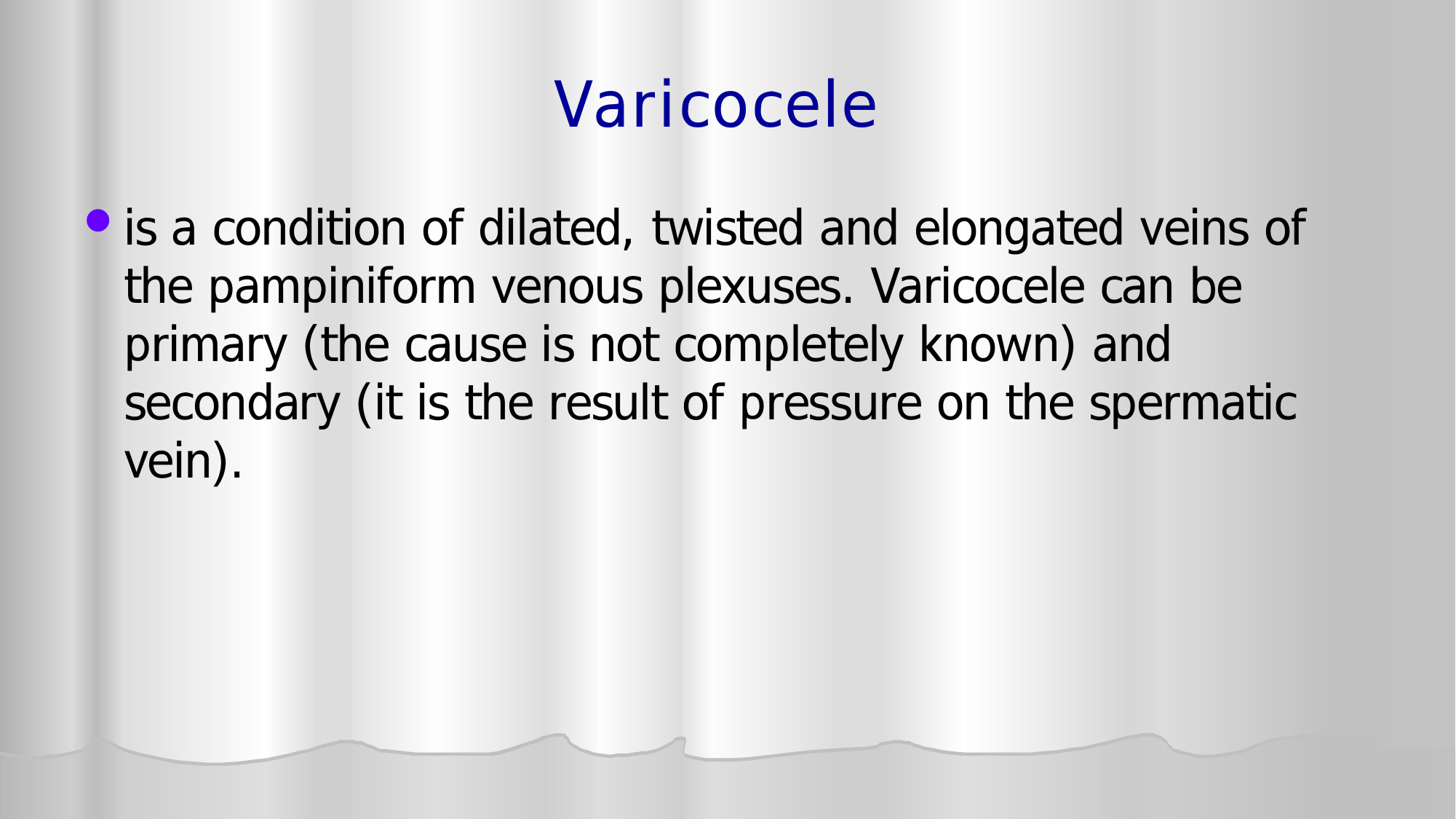

# Varicocele
is a condition of dilated, twisted and elongated veins of the pampiniform venous plexuses. Varicocele can be primary (the cause is not completely known) and secondary (it is the result of pressure on the spermatic vein).